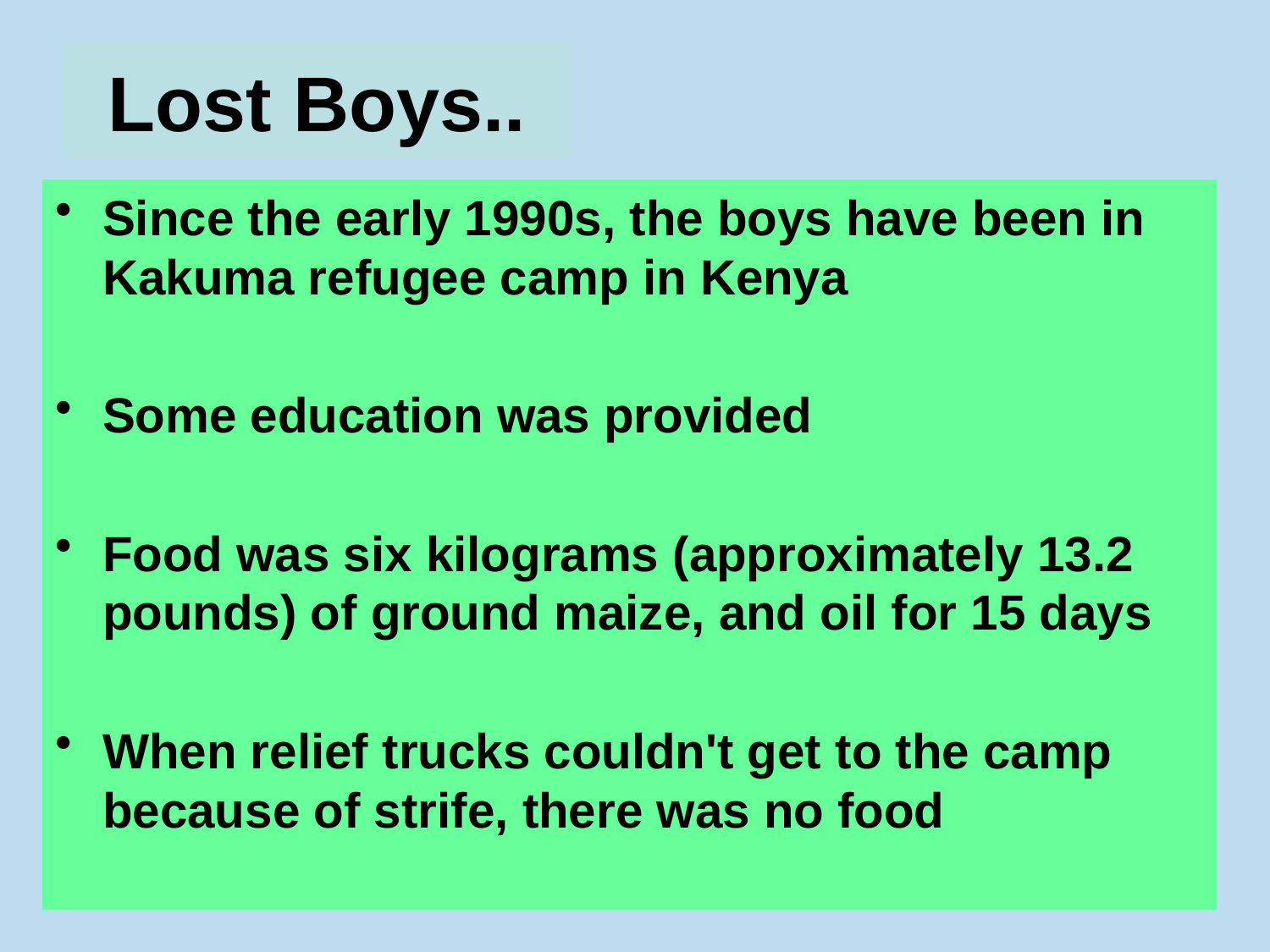

# Lost Boys..
Since the early 1990s, the boys have been in Kakuma refugee camp in Kenya

Some education was provided

Food was six kilograms (approximately 13.2 pounds) of ground maize, and oil for 15 days

When relief trucks couldn't get to the camp because of strife, there was no food